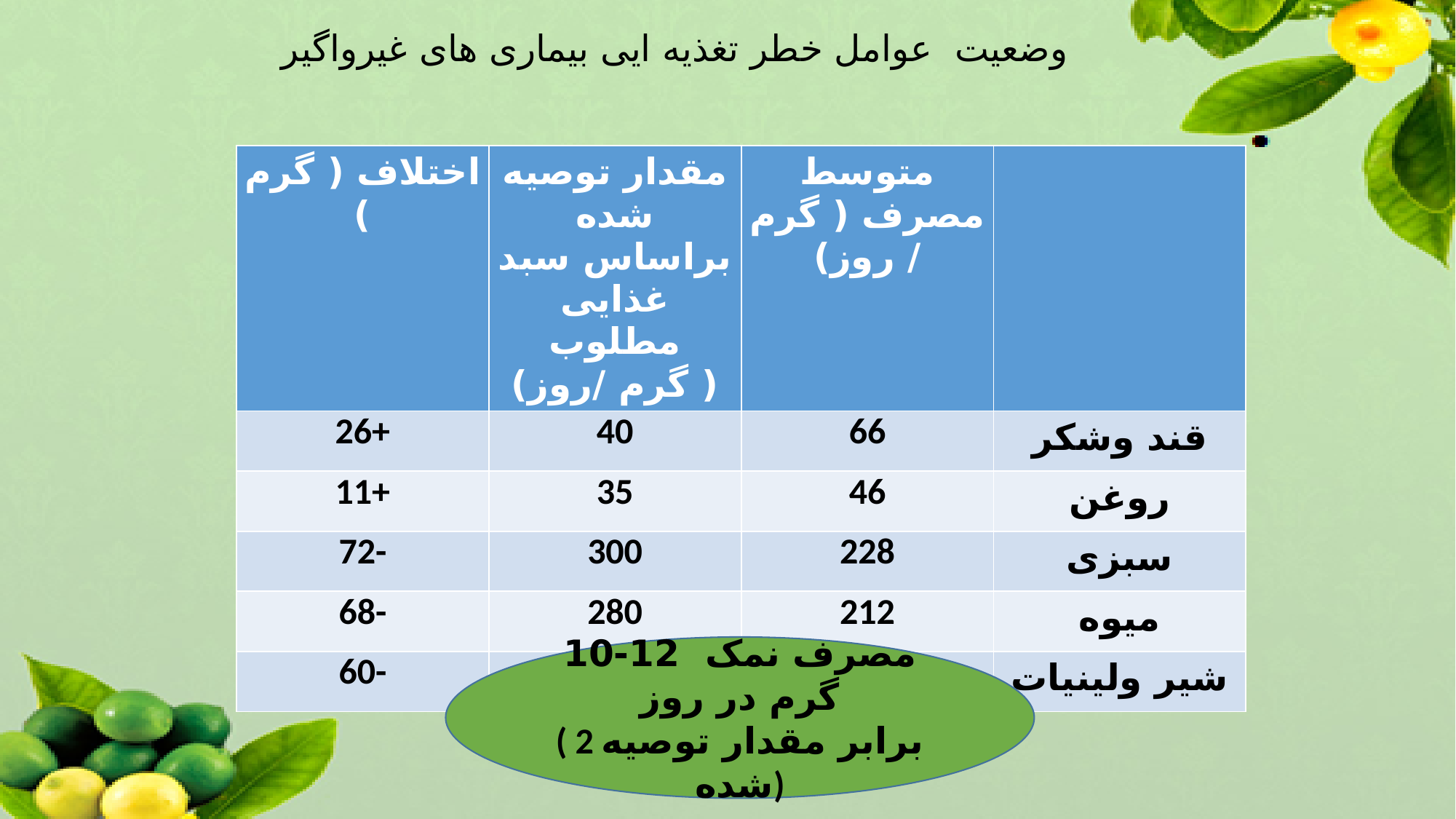

# وضعیت  عوامل خطر تغذیه ایی بیماری های غیرواگیر
| اختلاف ( گرم ) | مقدار توصیه شده براساس سبد غذایی مطلوب ( گرم /روز) | متوسط مصرف ( گرم / روز) |  |
| --- | --- | --- | --- |
| 26+ | 40 | 66 | قند وشکر |
| 11+ | 35 | 46 | روغن |
| 72- | 300 | 228 | سبزی |
| 68- | 280 | 212 | میوه |
| 60- | 250 | 190 | شیر ولینیات |
مصرف نمک  12-10 گرم در روز
( 2 برابر مقدار توصیه شده)